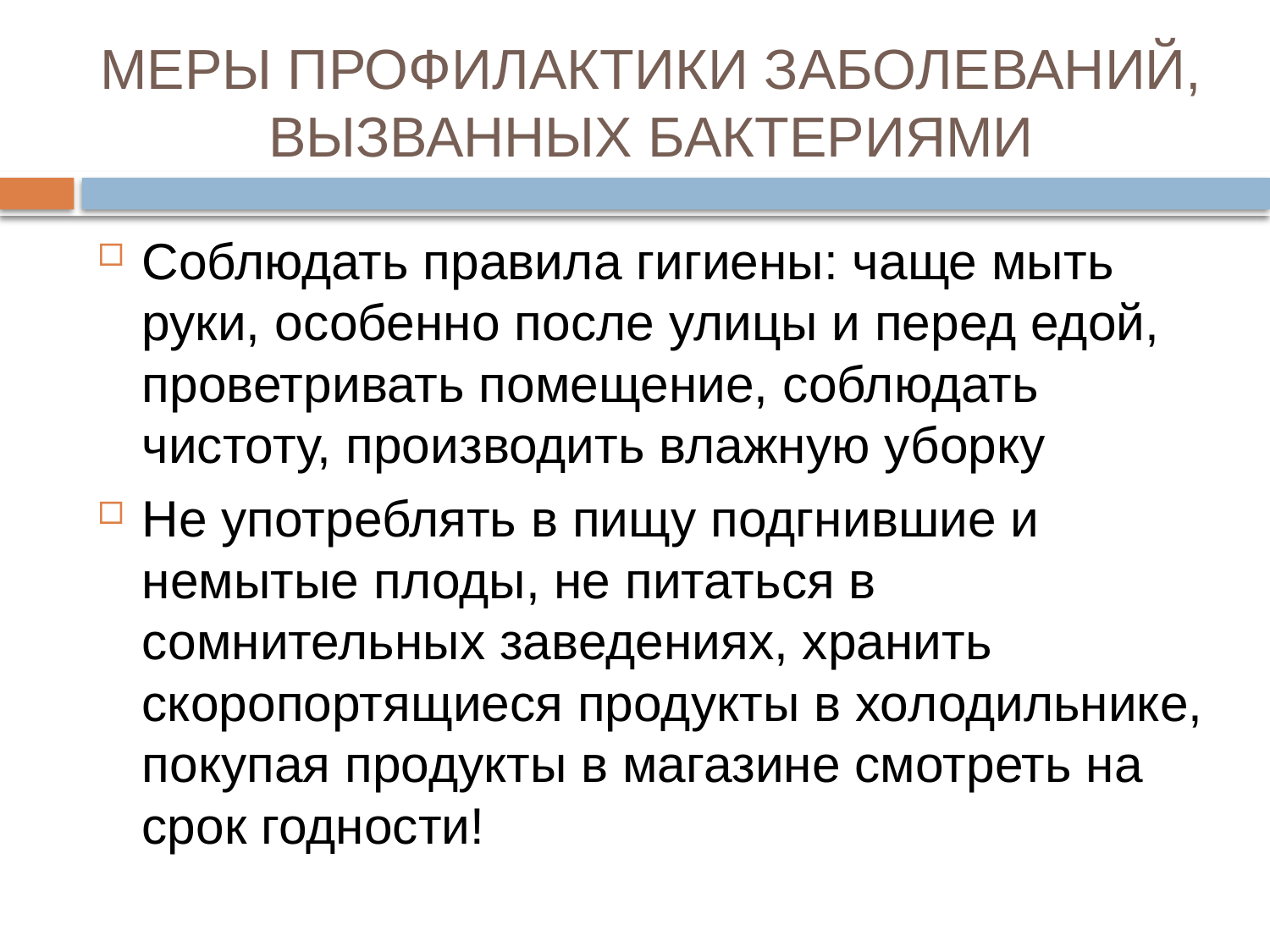

# МЕРЫ ПРОФИЛАКТИКИ ЗАБОЛЕВАНИЙ, ВЫЗВАННЫХ БАКТЕРИЯМИ
Соблюдать правила гигиены: чаще мыть руки, особенно после улицы и перед едой, проветривать помещение, соблюдать чистоту, производить влажную уборку
Не употреблять в пищу подгнившие и немытые плоды, не питаться в сомнительных заведениях, хранить скоропортящиеся продукты в холодильнике, покупая продукты в магазине смотреть на срок годности!